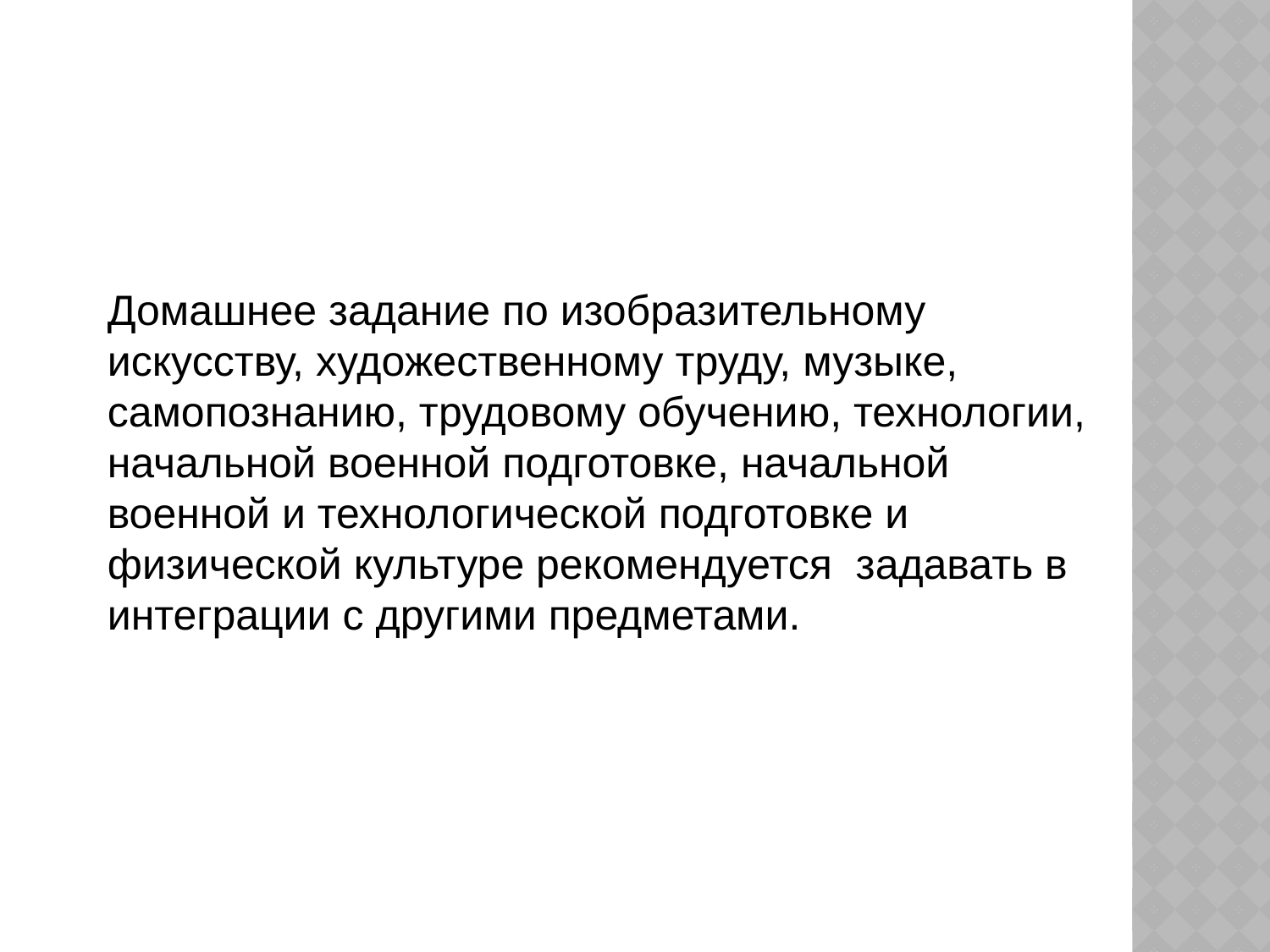

Домашнее задание по изобразительному искусству, художественному труду, музыке, самопознанию, трудовому обучению, технологии, начальной военной подготовке, начальной военной и технологической подготовке и физической культуре рекомендуется  задавать в интеграции с другими предметами.